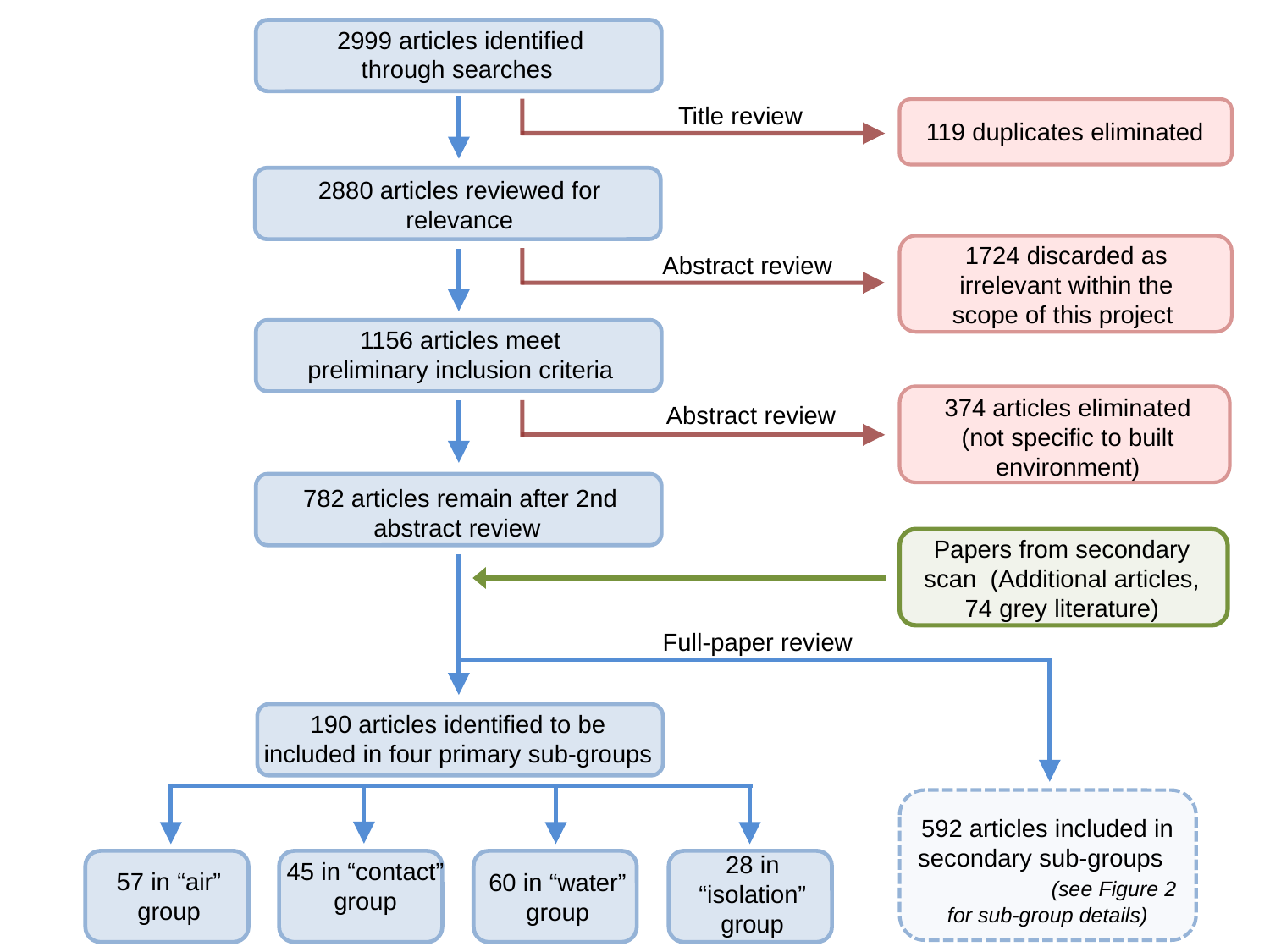

2999 articles identified through searches

Title review

119 duplicates eliminated

2880 articles reviewed for relevance
1724 discarded as irrelevant within the scope of this project

Abstract review
1156 articles meet preliminary inclusion criteria

374 articles eliminated (not specific to built environment)

Abstract review

782 articles remain after 2nd abstract review
Papers from secondary scan  (Additional articles, 74 grey literature)

Full-paper review
190 articles identified to be included in four primary sub-groups

592 articles included in secondary sub-groups                      (see Figure 2 for sub-group details)
28 in “isolation” group
45 in “contact” group

57 in “air” group
60 in “water” group